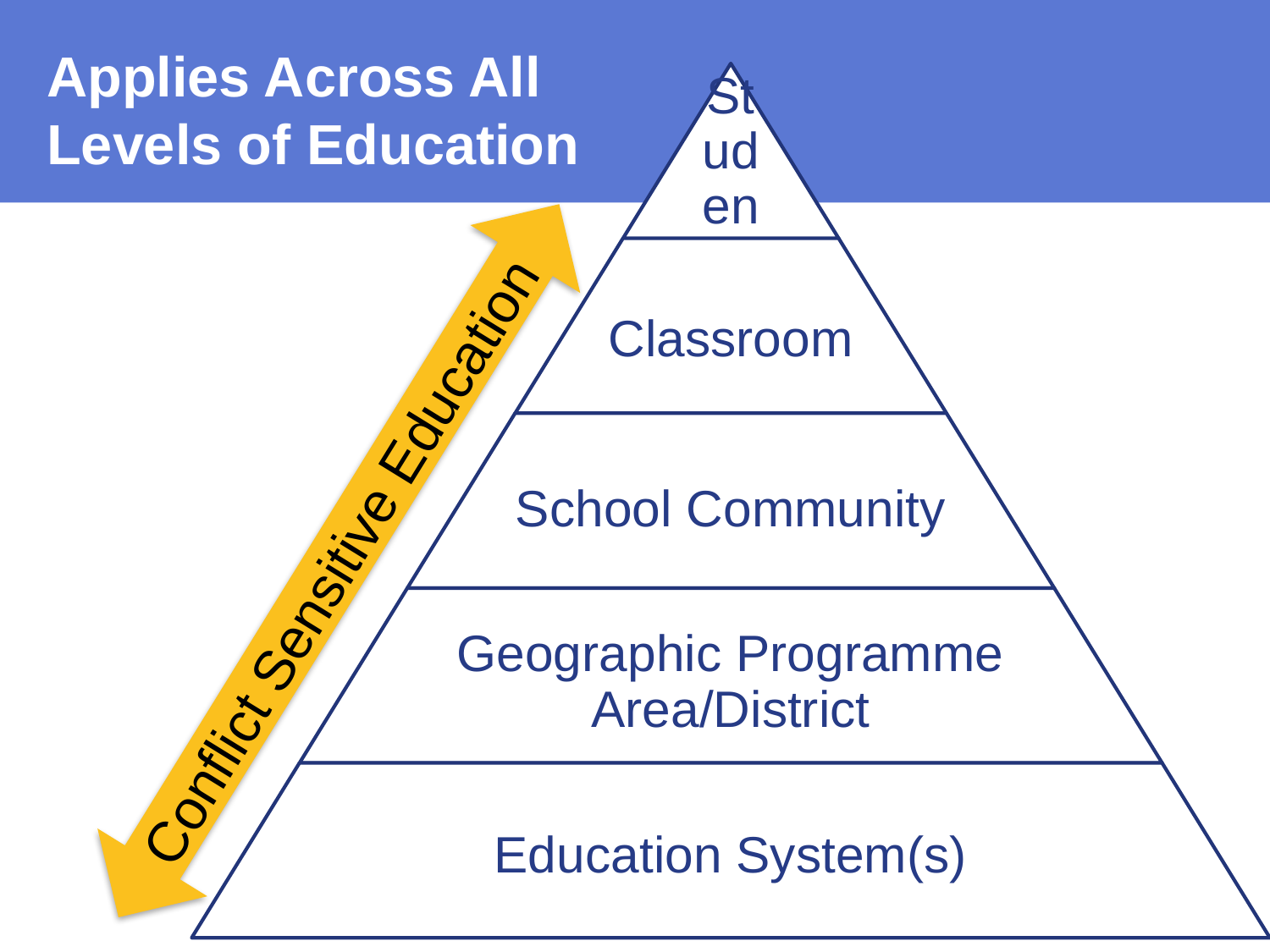

Applies Across All Levels of Education
Student
Classroom
School Community
Geographic Programme Area/District
Education System(s)
Conflict Sensitive Education